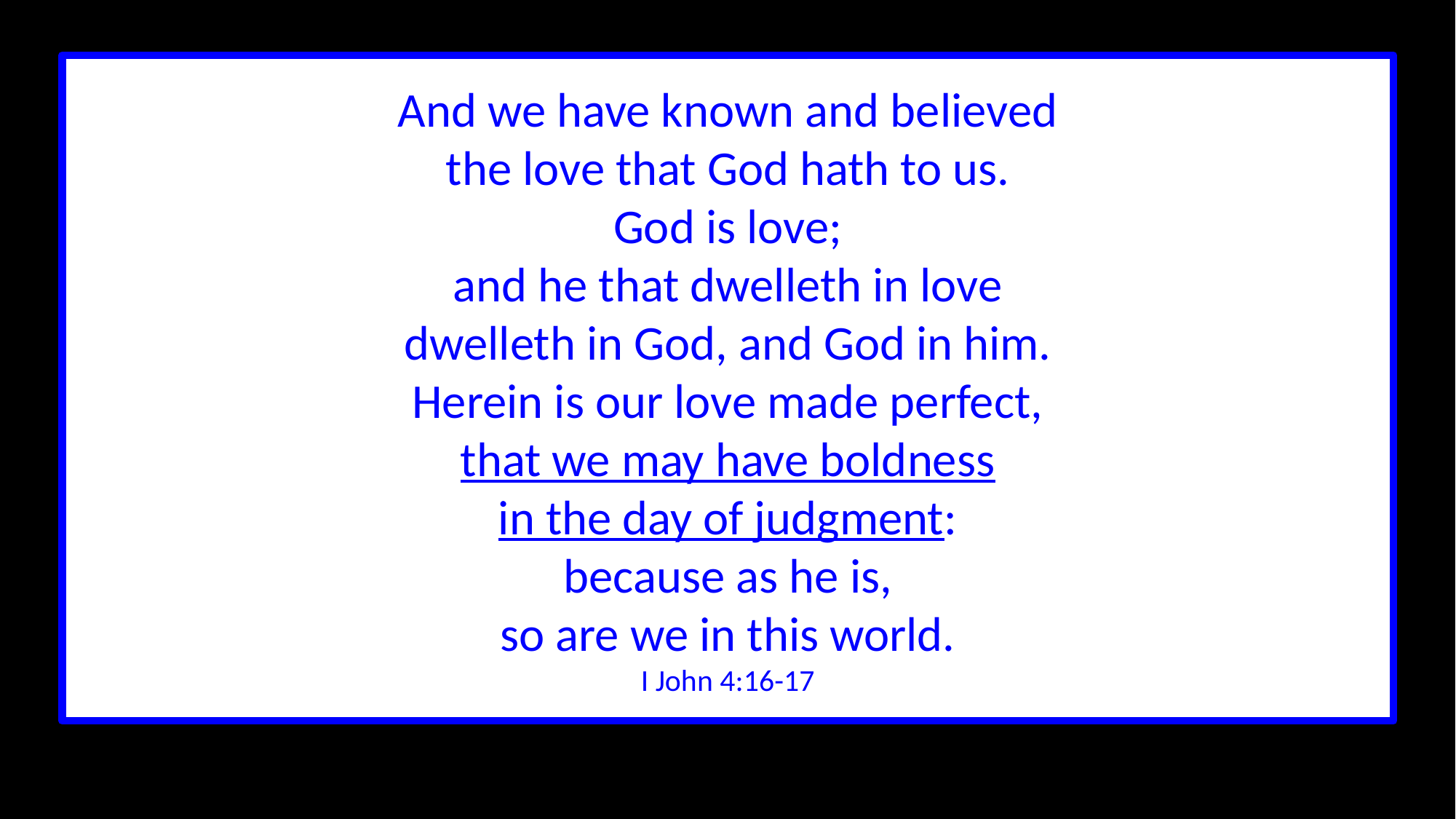

And we have known and believed
the love that God hath to us.
God is love;
and he that dwelleth in love
dwelleth in God, and God in him.
Herein is our love made perfect,
that we may have boldness
in the day of judgment:
because as he is,
so are we in this world.
I John 4:16-17